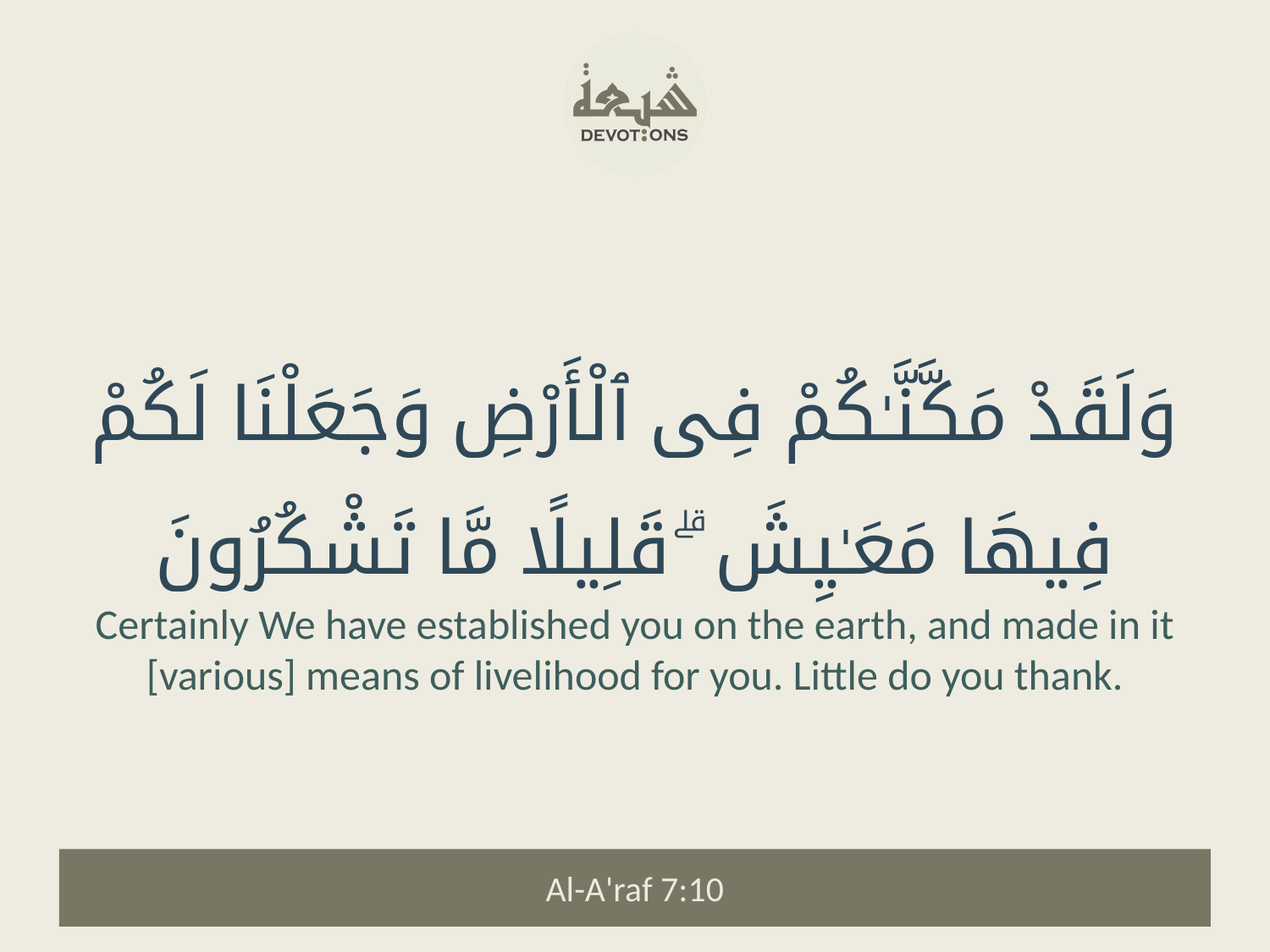

وَلَقَدْ مَكَّنَّـٰكُمْ فِى ٱلْأَرْضِ وَجَعَلْنَا لَكُمْ فِيهَا مَعَـٰيِشَ ۗ قَلِيلًا مَّا تَشْكُرُونَ
Certainly We have established you on the earth, and made in it [various] means of livelihood for you. Little do you thank.
Al-A'raf 7:10